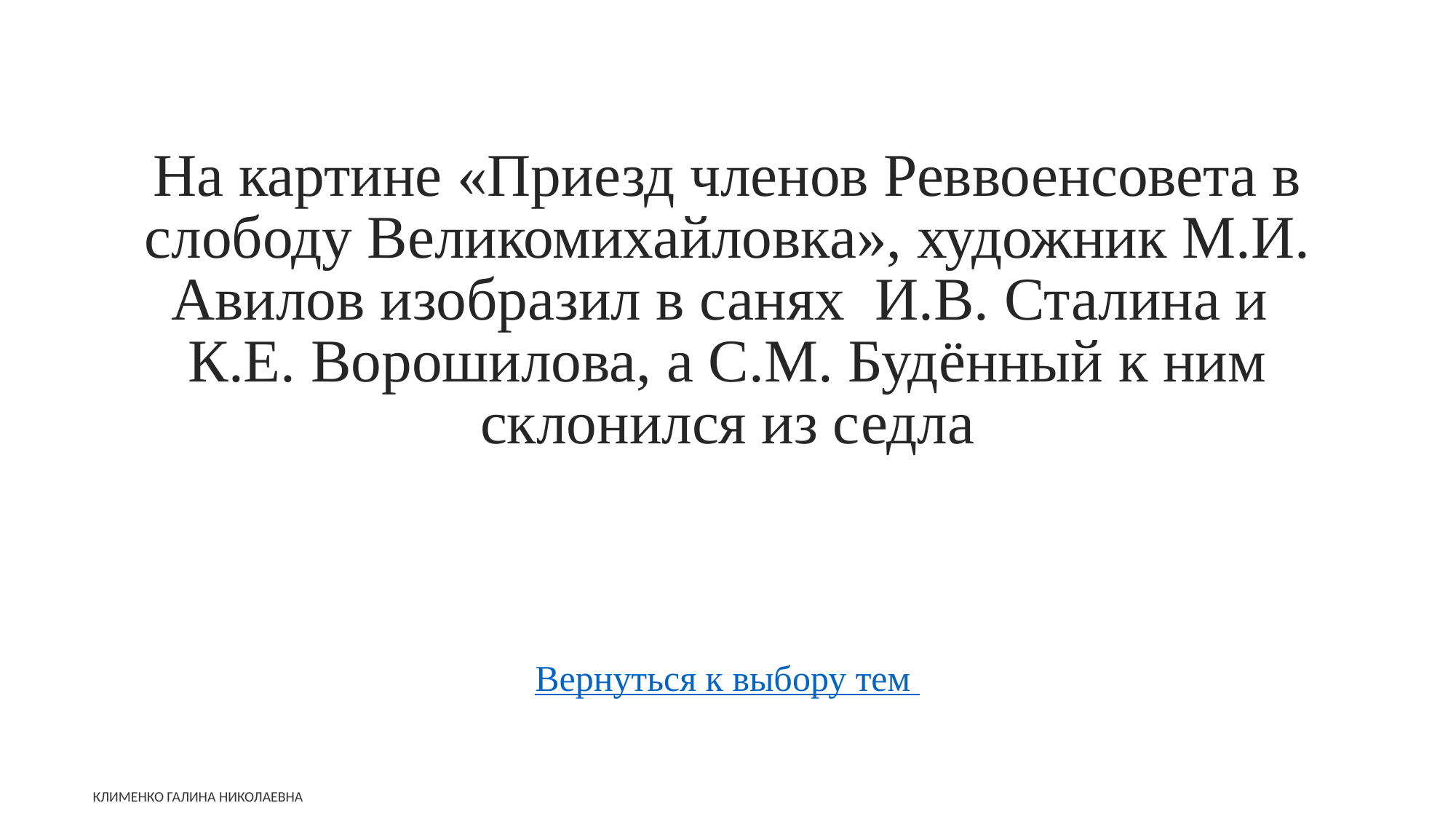

На картине «Приезд членов Реввоенсовета в слободу Великомихайловка», художник М.И. Авилов изобразил в санях  И.В. Сталина и
К.Е. Ворошилова, а С.М. Будённый к ним склонился из седла
Вернуться к выбору тем
Клименко Галина Николаевна